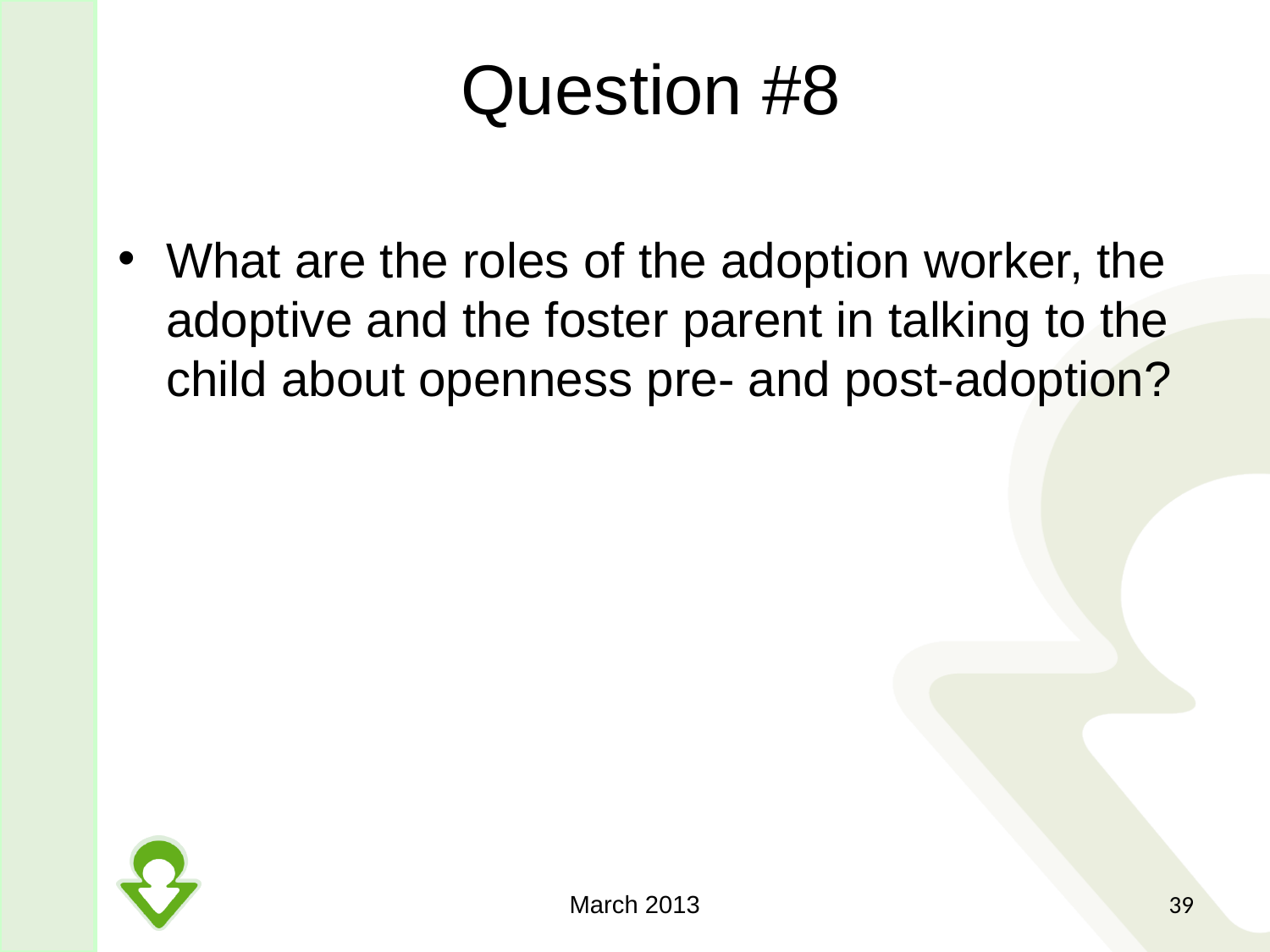

# Question #8
What are the roles of the adoption worker, the adoptive and the foster parent in talking to the child about openness pre- and post-adoption?

March 2013
39